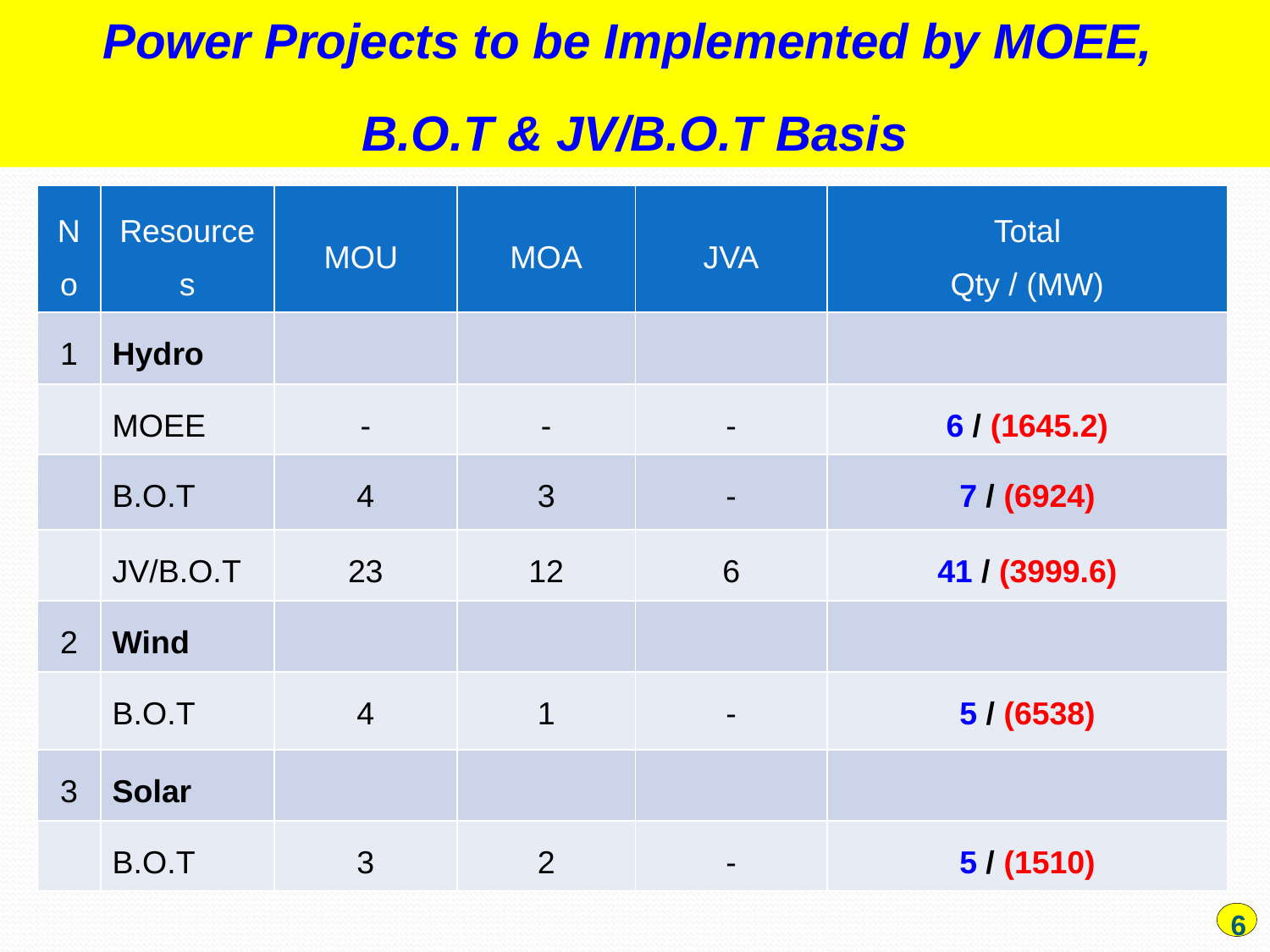

Power Projects to be Implemented by MOEE,
B.O.T & JV/B.O.T Basis
| No | Resources | MOU | MOA | JVA | Total Qty / (MW) |
| --- | --- | --- | --- | --- | --- |
| 1 | Hydro |  |  |  |  |
|  | MOEE | - | - | - | 6 / (1645.2) |
|  | B.O.T | 4 | 3 | - | 7 / (6924) |
|  | JV/B.O.T | 23 | 12 | 6 | 41 / (3999.6) |
| 2 | Wind |  |  |  |  |
|  | B.O.T | 4 | 1 | - | 5 / (6538) |
| 3 | Solar |  |  |  |  |
|  | B.O.T | 3 | 2 | - | 5 / (1510) |
6